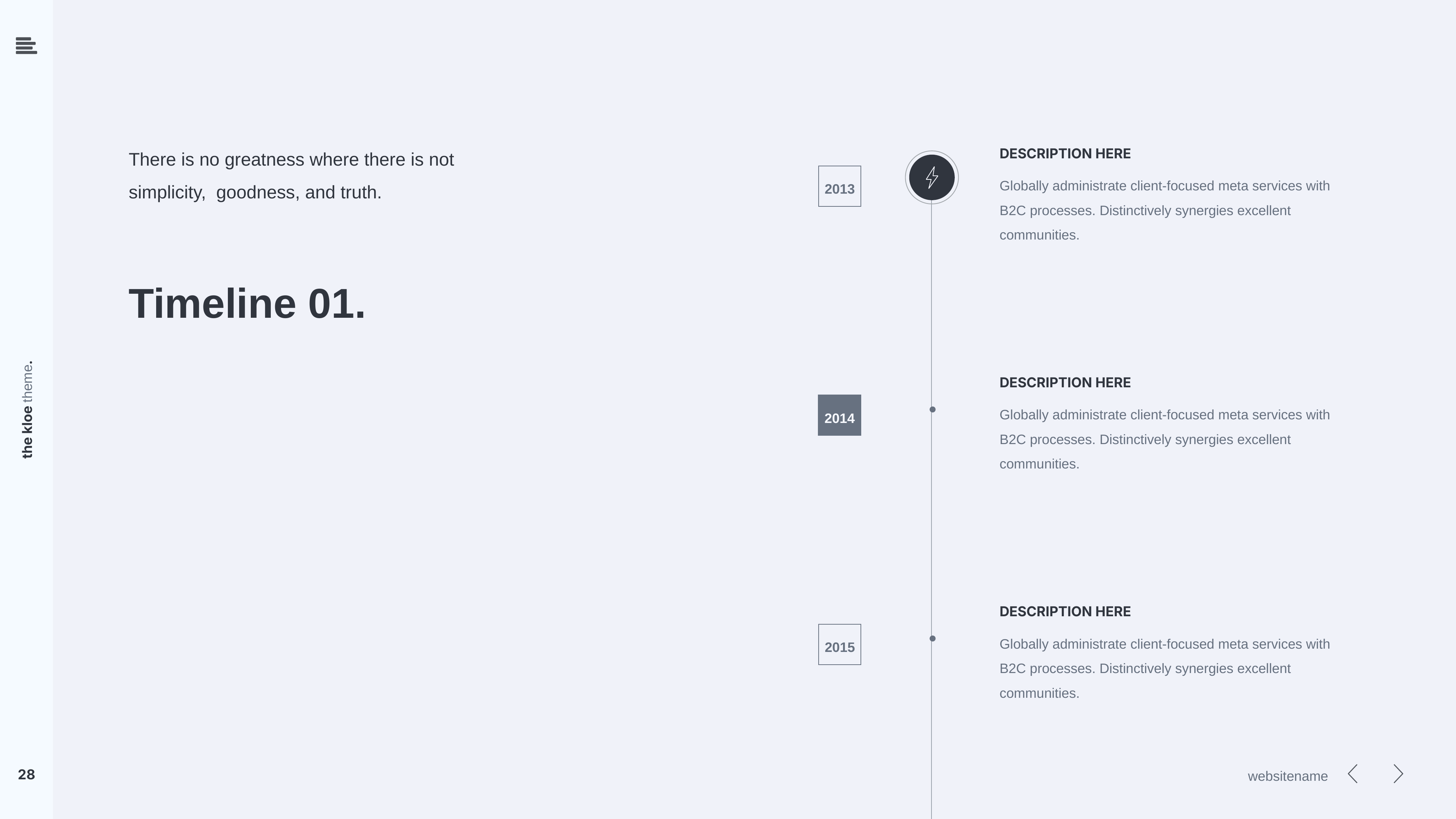

There is no greatness where there is not
simplicity,  goodness, and truth.
DESCRIPTION HERE
Globally administrate client-focused meta services with B2C processes. Distinctively synergies excellent communities.

2013

Timeline 01.
DESCRIPTION HERE
Globally administrate client-focused meta services with B2C processes. Distinctively synergies excellent communities.
2014
DESCRIPTION HERE
Globally administrate client-focused meta services with B2C processes. Distinctively synergies excellent communities.
2015
28